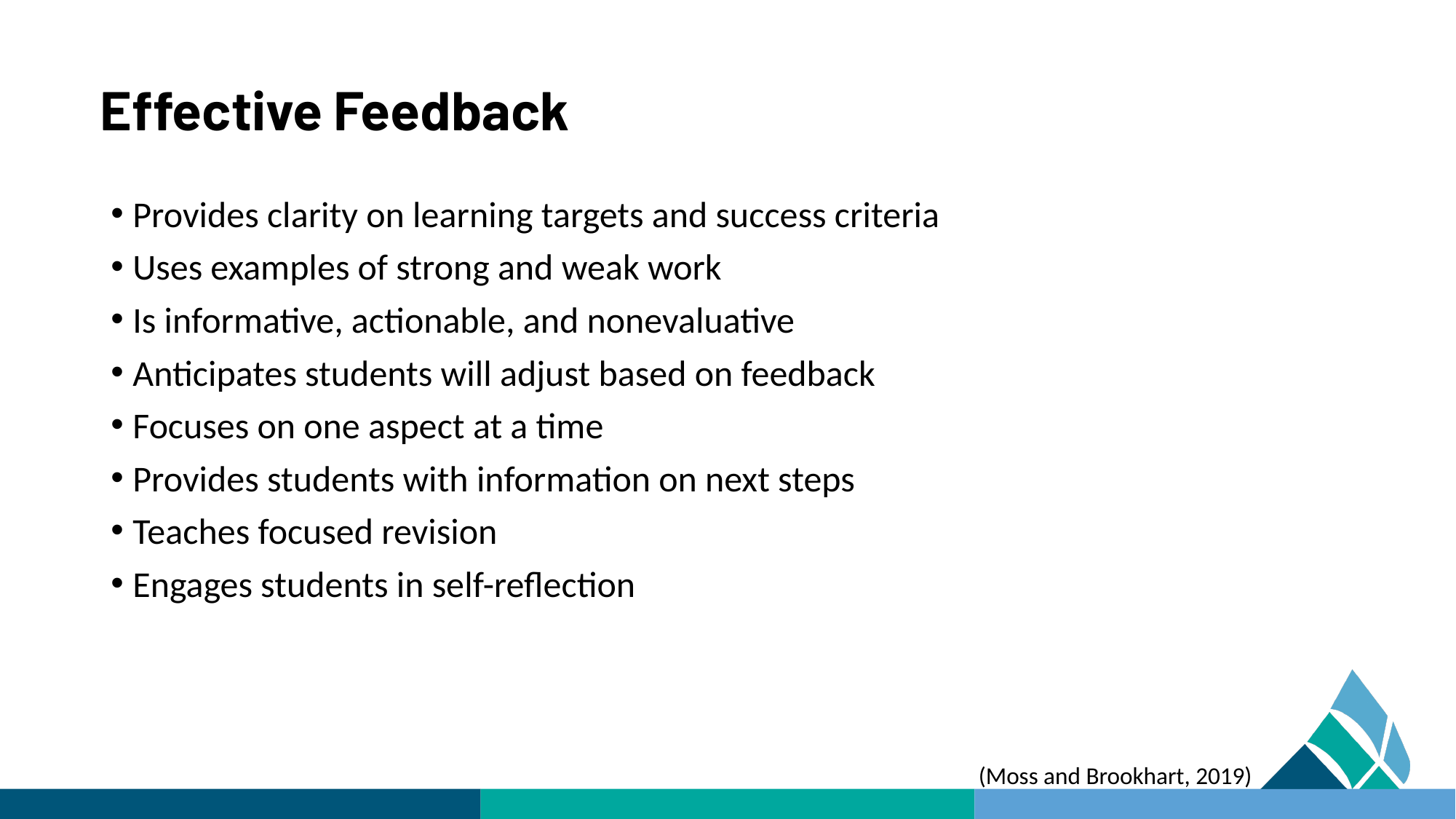

# Effective Feedback
Provides clarity on learning targets and success criteria
Uses examples of strong and weak work
Is informative, actionable, and nonevaluative
Anticipates students will adjust based on feedback
Focuses on one aspect at a time
Provides students with information on next steps
Teaches focused revision
Engages students in self-reflection
 (Moss and Brookhart, 2019)